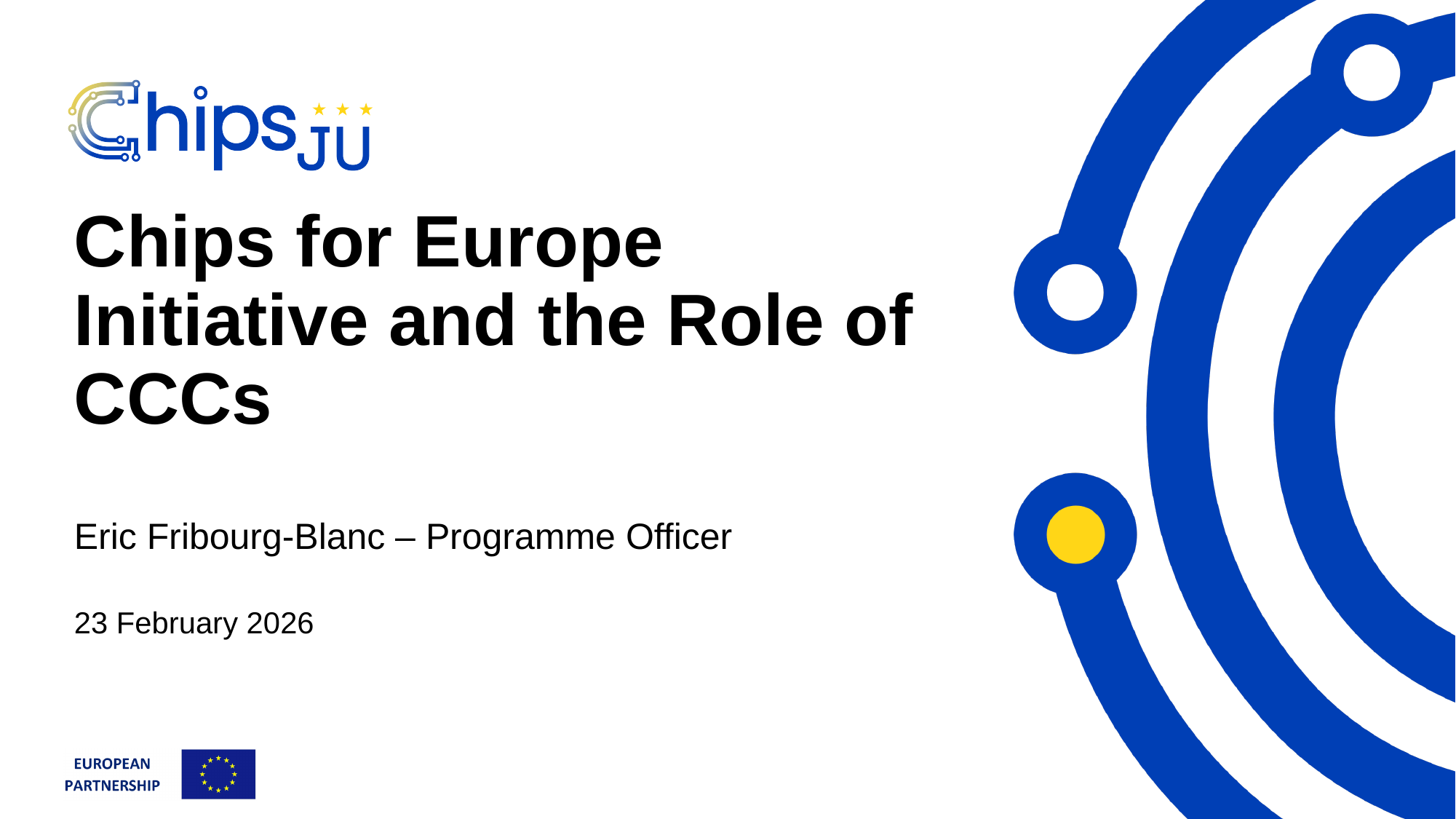

# Chips for Europe Initiative and the Role of CCCs
Eric Fribourg-Blanc – Programme Officer
23 February 2026